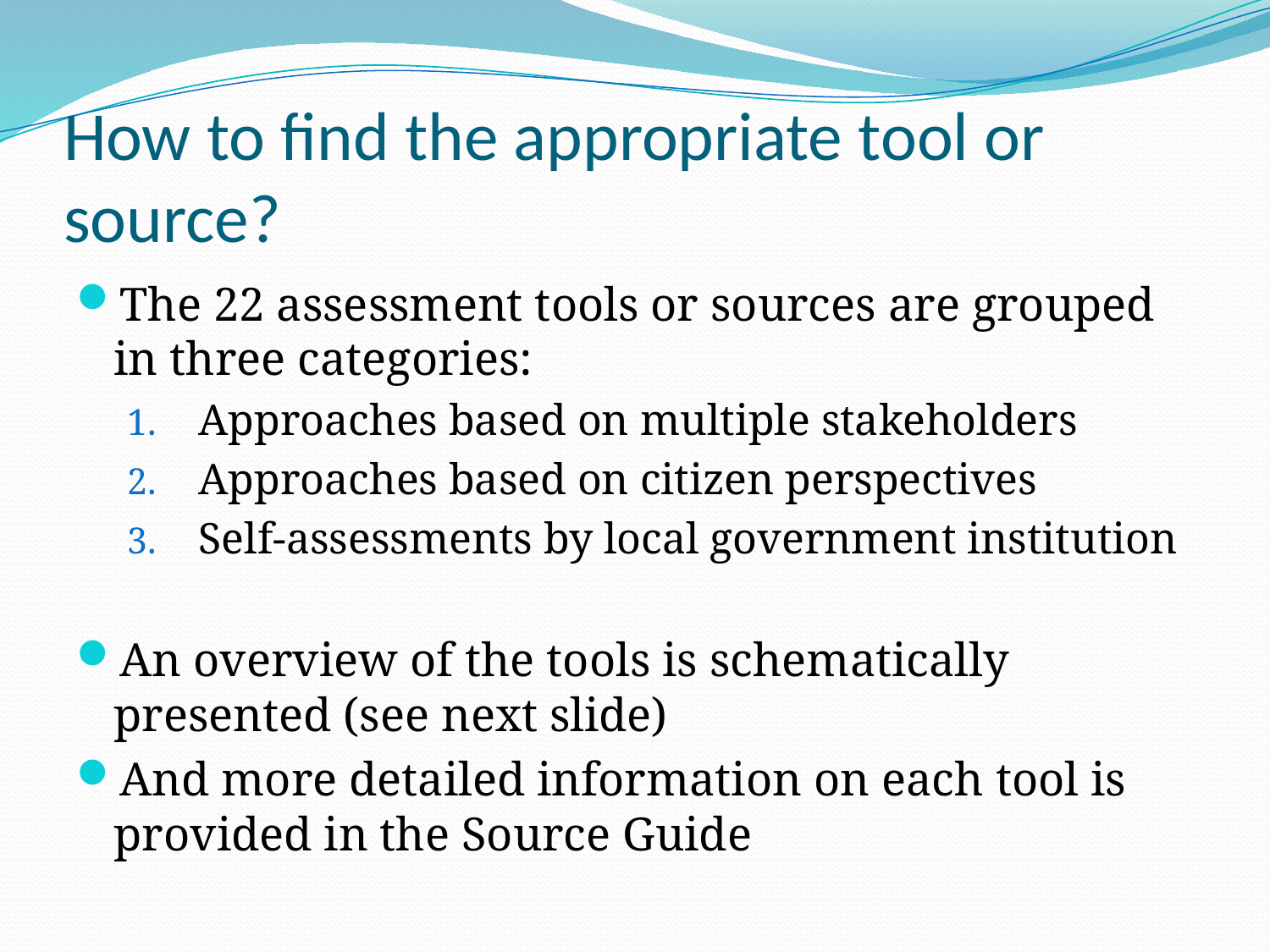

# How to find the appropriate tool or source?
The 22 assessment tools or sources are grouped in three categories:
Approaches based on multiple stakeholders
Approaches based on citizen perspectives
Self-assessments by local government institution

An overview of the tools is schematically presented (see next slide)
And more detailed information on each tool is provided in the Source Guide